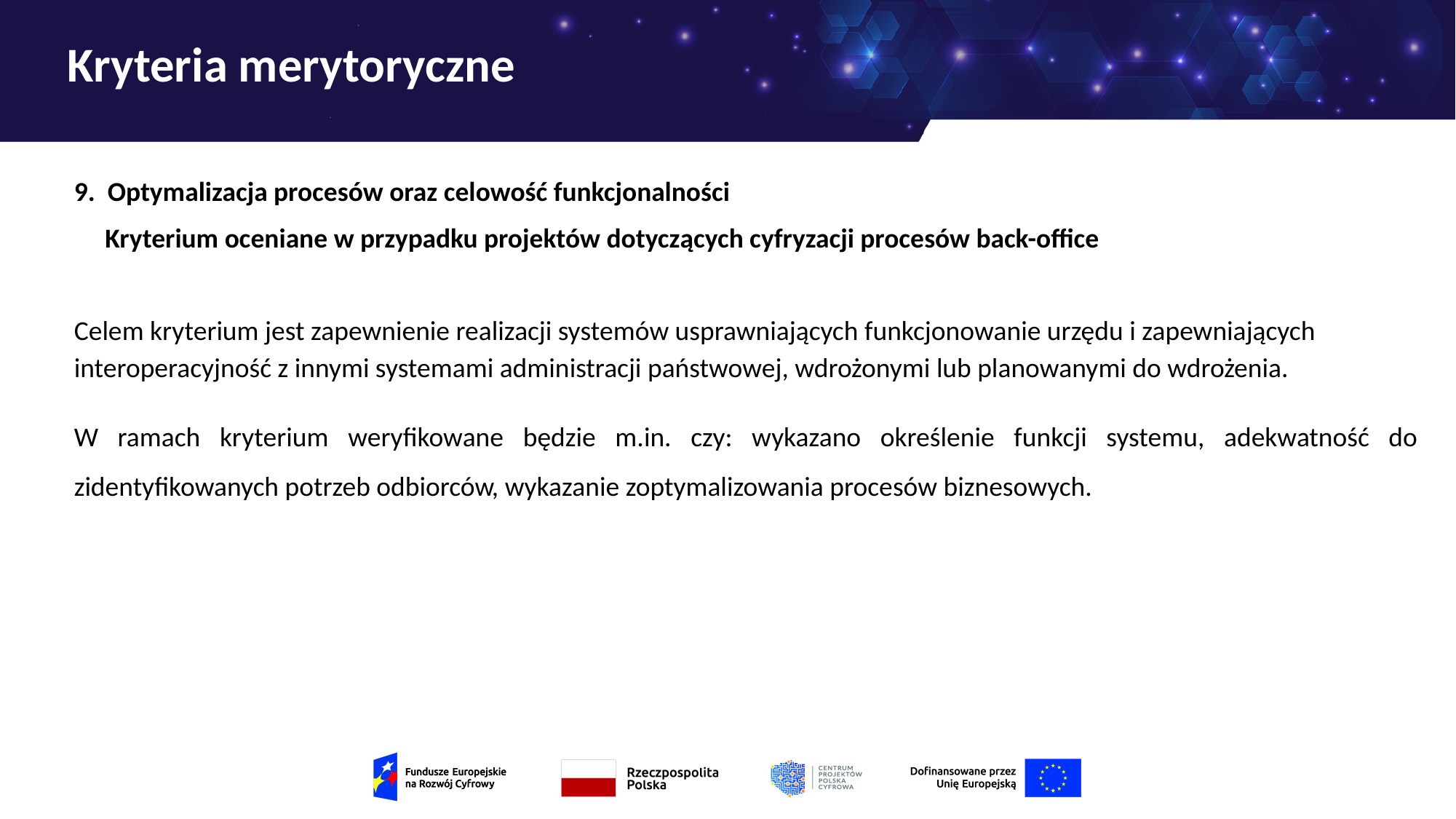

# Kryteria merytoryczne
9.  Optymalizacja procesów oraz celowość funkcjonalności
     Kryterium oceniane w przypadku projektów dotyczących cyfryzacji procesów back-office

Celem kryterium jest zapewnienie realizacji systemów usprawniających funkcjonowanie urzędu i zapewniających interoperacyjność z innymi systemami administracji państwowej, wdrożonymi lub planowanymi do wdrożenia.
W ramach kryterium weryfikowane będzie m.in. czy: wykazano określenie funkcji systemu, adekwatność do zidentyfikowanych potrzeb odbiorców, wykazanie zoptymalizowania procesów biznesowych.